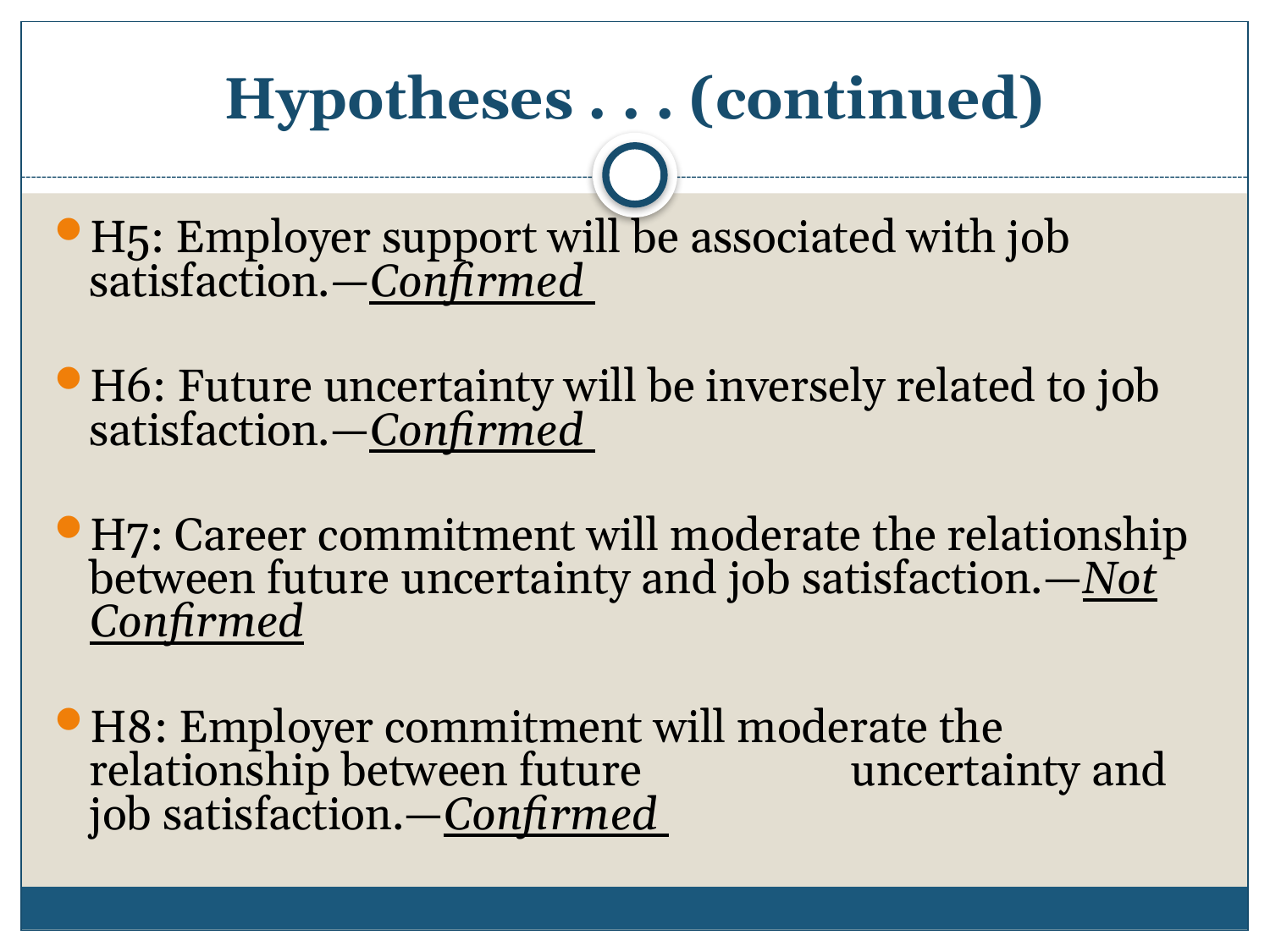

# Hypotheses . . . (continued)
H5: Employer support will be associated with job satisfaction.—Confirmed

H6: Future uncertainty will be inversely related to job satisfaction.—Confirmed

H7: Career commitment will moderate the relationship between future uncertainty and job satisfaction.—Not Confirmed

H8: Employer commitment will moderate the relationship between future                   uncertainty and job satisfaction.—Confirmed